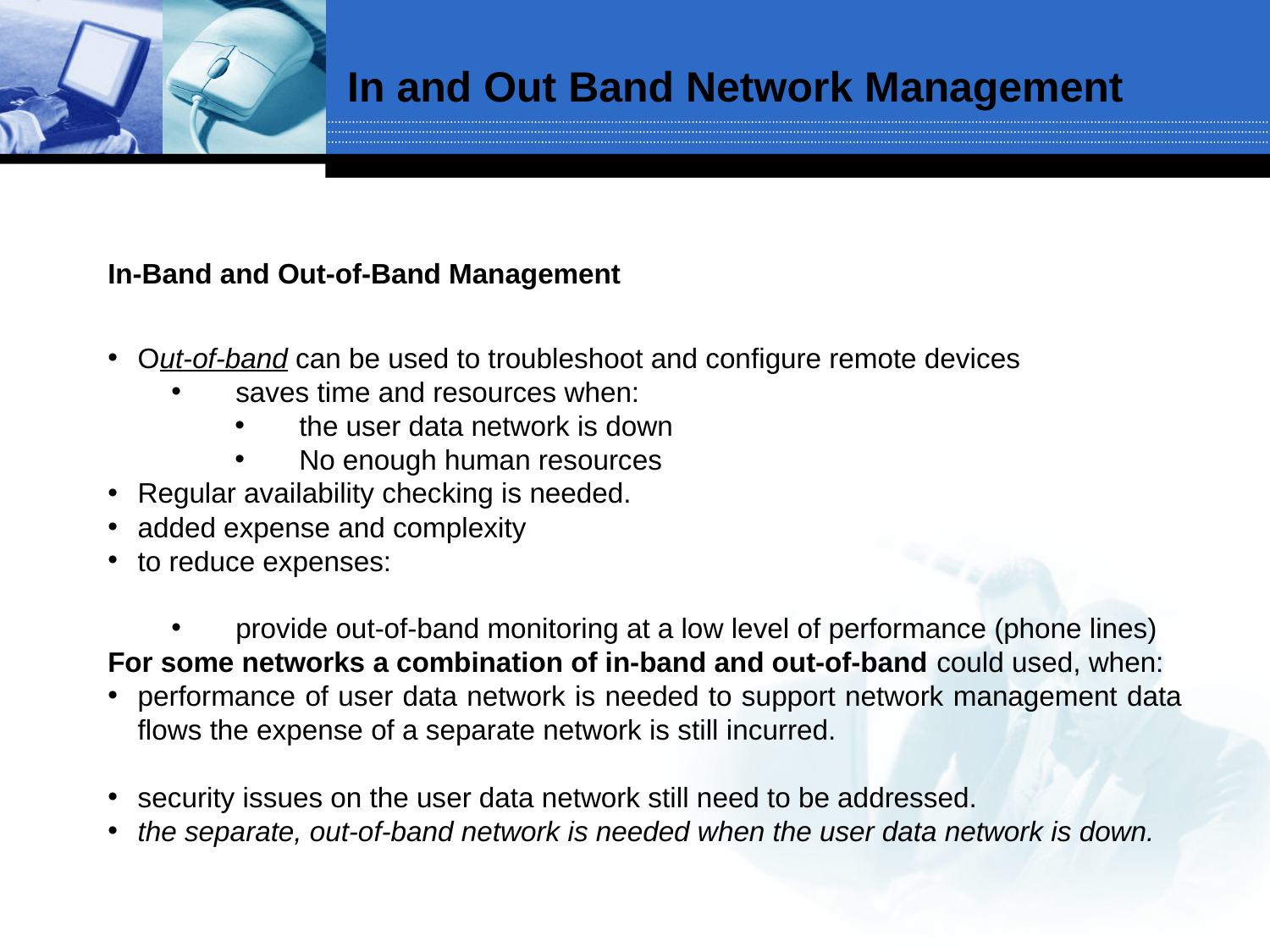

In and Out Band Network Management
In-Band and Out-of-Band Management

Out-of-band can be used to troubleshoot and configure remote devices
saves time and resources when:
the user data network is down
No enough human resources
Regular availability checking is needed.
added expense and complexity
to reduce expenses:

provide out-of-band monitoring at a low level of performance (phone lines)
For some networks a combination of in-band and out-of-band could used, when:
performance of user data network is needed to support network management data flows the expense of a separate network is still incurred.

security issues on the user data network still need to be addressed.
the separate, out-of-band network is needed when the user data network is down.